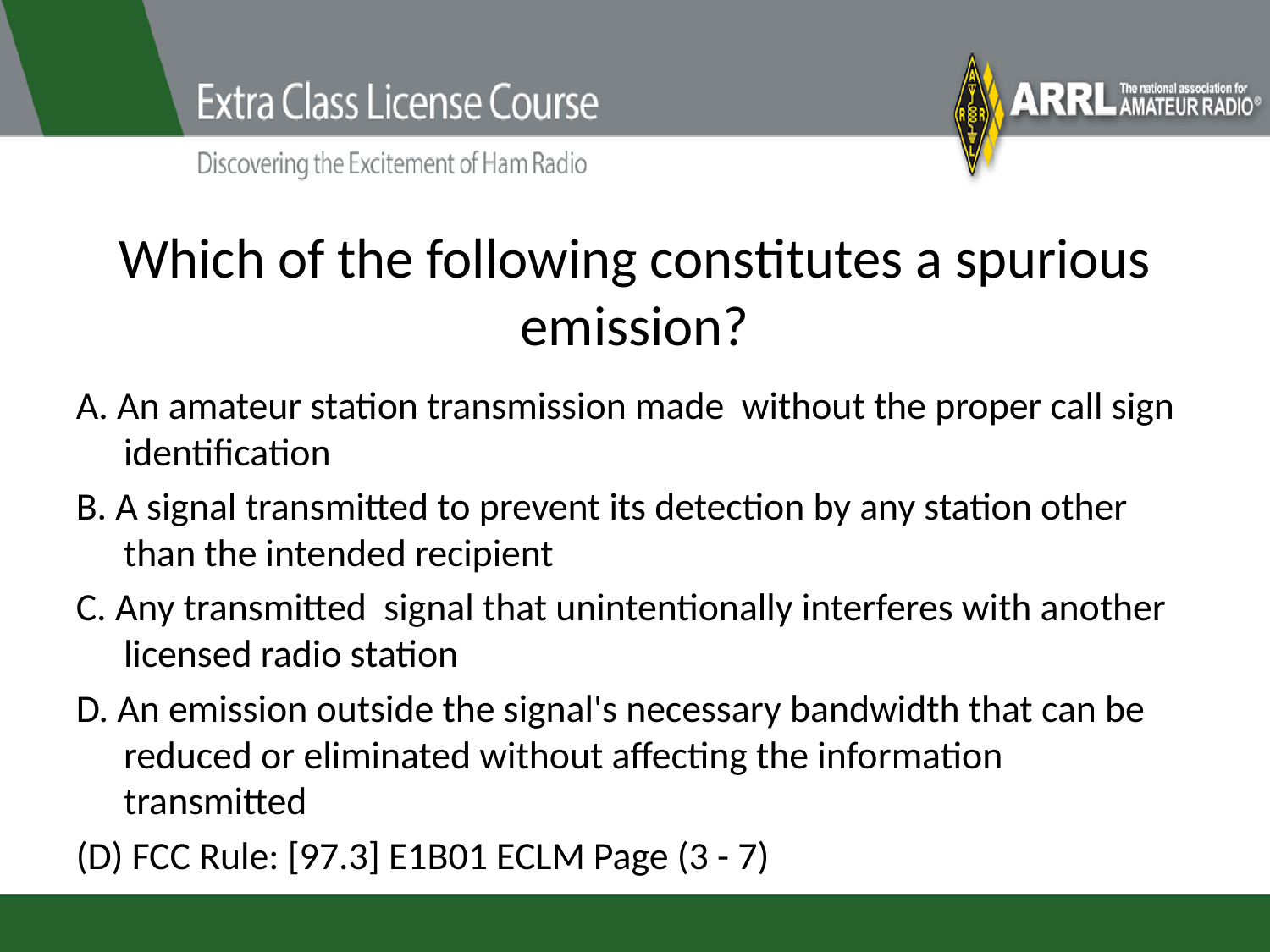

# Which of the following constitutes a spurious emission?
A. An amateur station transmission made  without the proper call sign identification
B. A signal transmitted to prevent its detection by any station other than the intended recipient
C. Any transmitted  signal that unintentionally interferes with another licensed radio station
D. An emission outside the signal's necessary bandwidth that can be reduced or eliminated without affecting the information transmitted
(D) FCC Rule: [97.3] E1B01 ECLM Page (3 - 7)